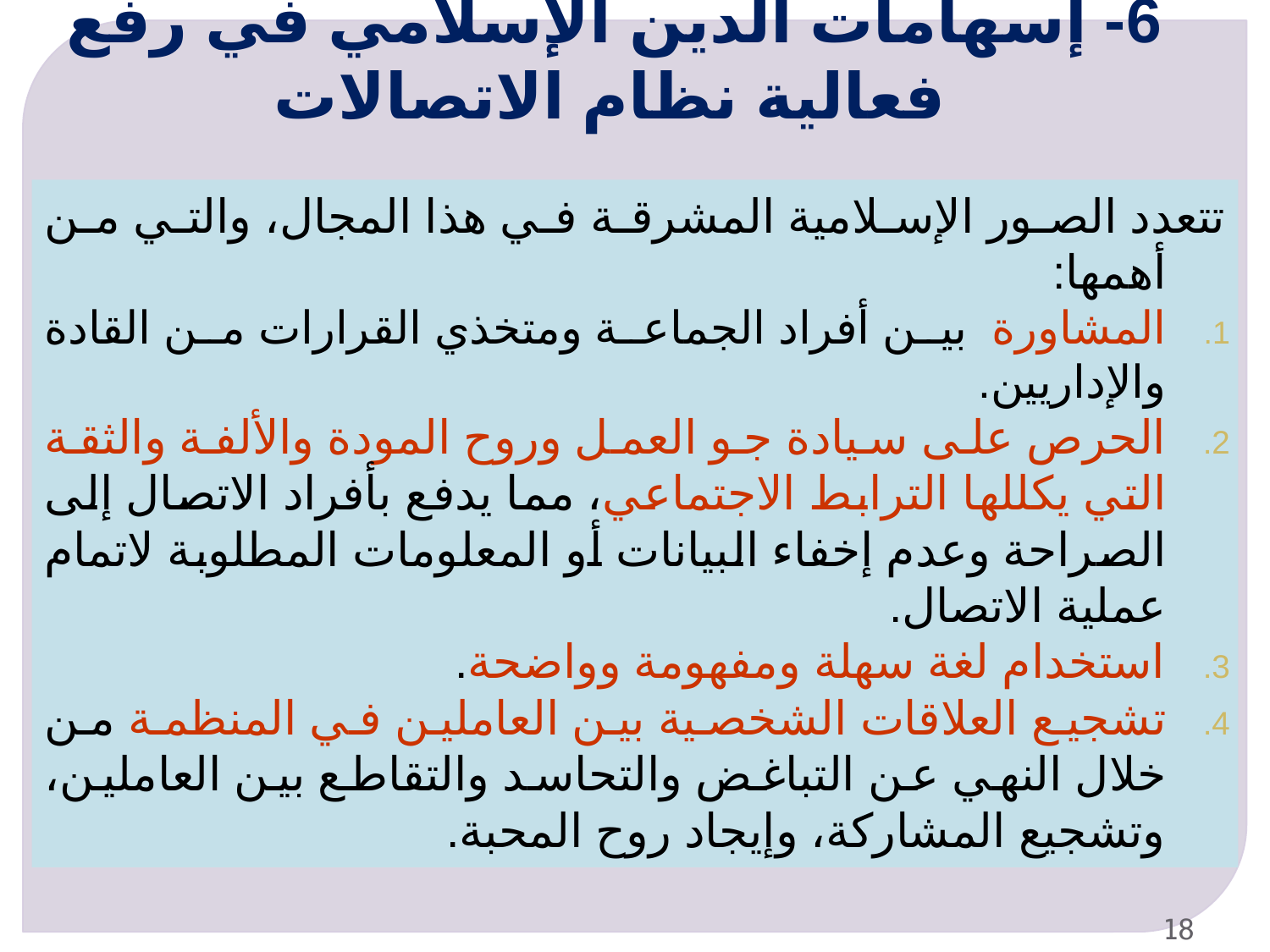

# 6- إسهامات الدين الإسلامي في رفع فعالية نظام الاتصالات
تتعدد الصور الإسلامية المشرقة في هذا المجال، والتي من أهمها:
المشاورة  بين أفراد الجماعة ومتخذي القرارات من القادة والإداريين.
الحرص على سيادة جو العمل وروح المودة والألفة والثقة التي يكللها الترابط الاجتماعي، مما يدفع بأفراد الاتصال إلى الصراحة وعدم إخفاء البيانات أو المعلومات المطلوبة لاتمام عملية الاتصال.
استخدام لغة سهلة ومفهومة وواضحة.
تشجيع العلاقات الشخصية بين العاملين في المنظمة من خلال النهي عن التباغض والتحاسد والتقاطع بين العاملين، وتشجيع المشاركة، وإيجاد روح المحبة.

18